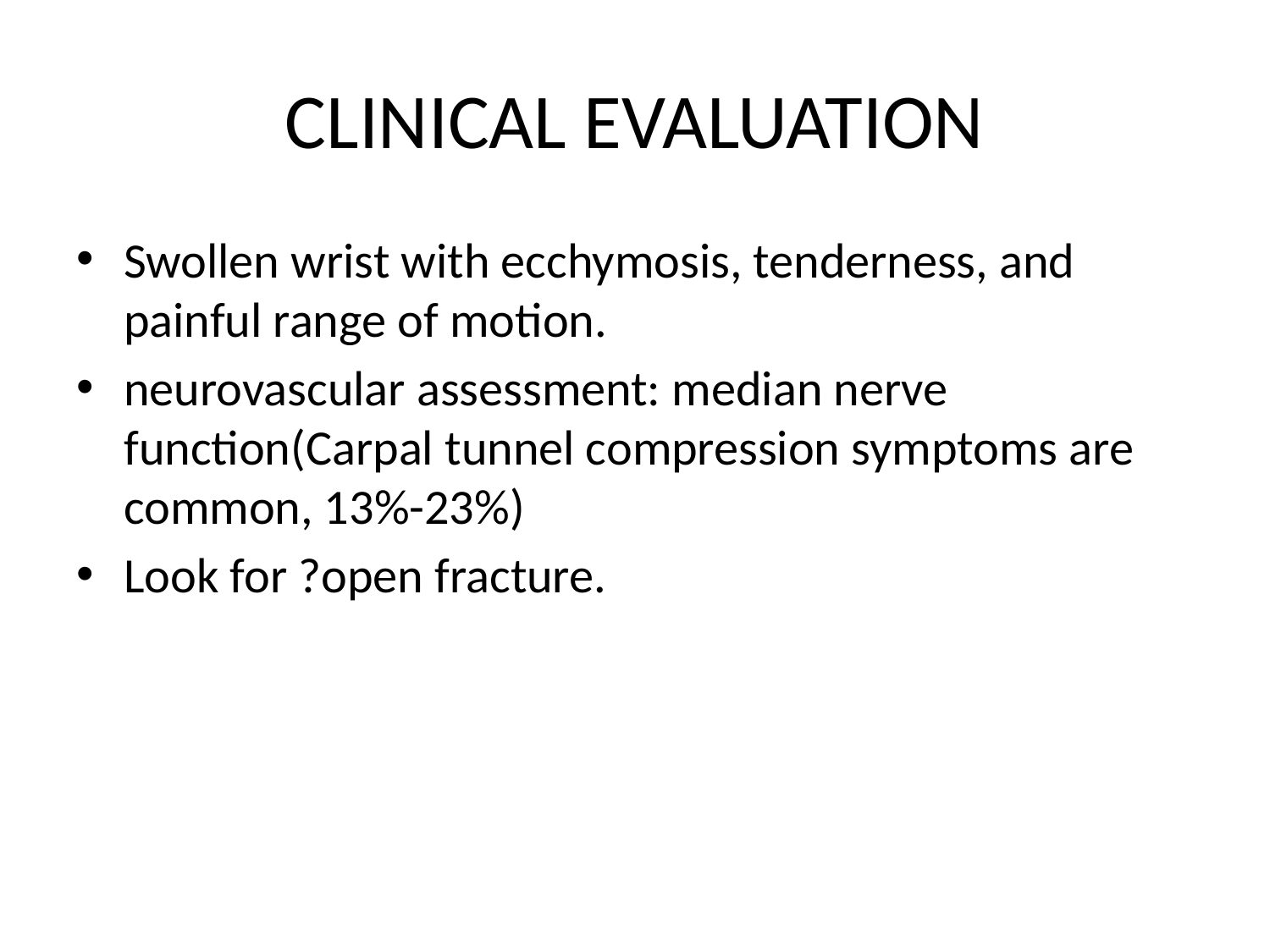

# CLINICAL EVALUATION
Swollen wrist with ecchymosis, tenderness, and painful range of motion.
neurovascular assessment: median nerve function(Carpal tunnel compression symptoms are common, 13%-23%)
Look for ?open fracture.